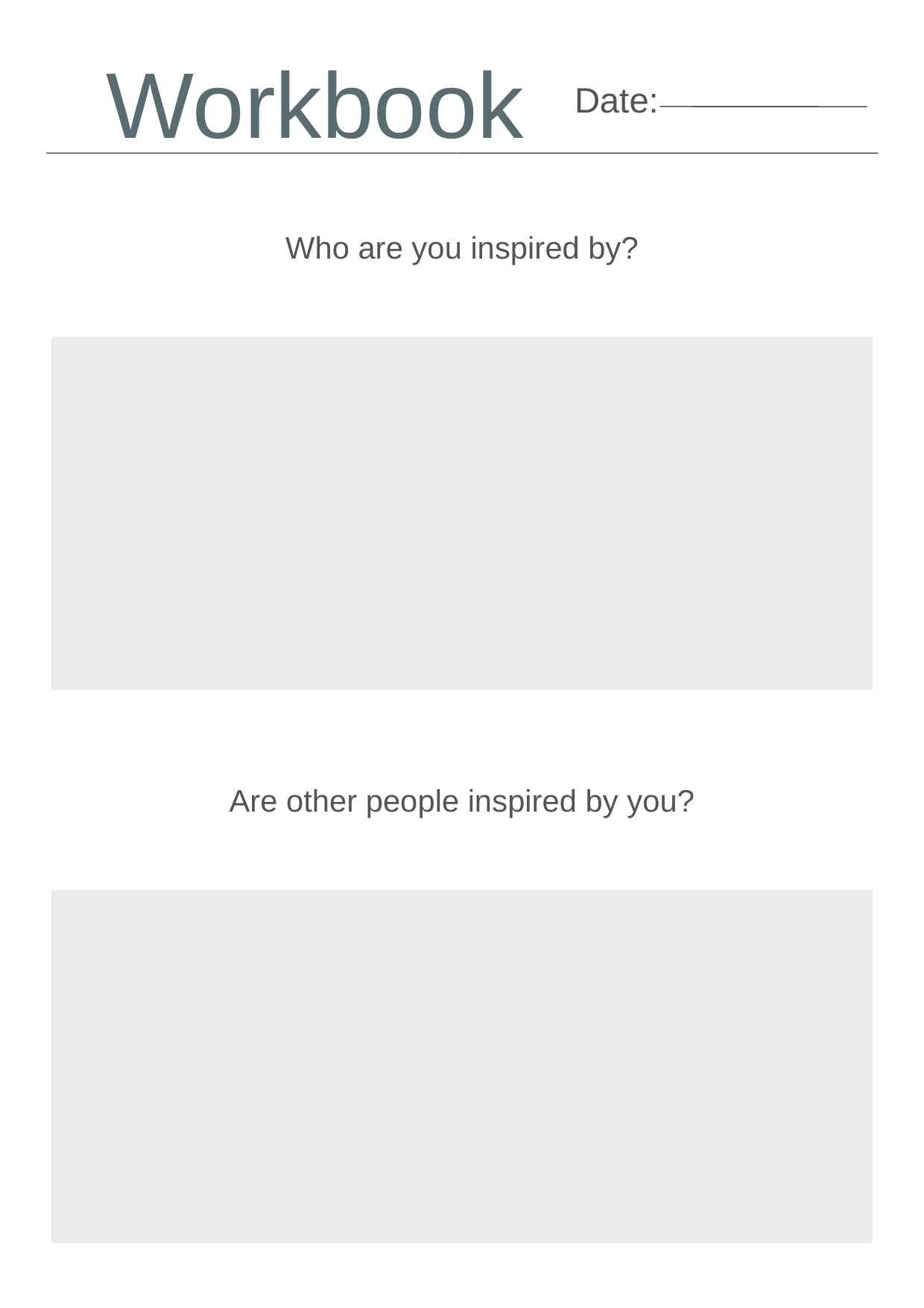

Workbook
Date:

Who are you inspired by?

Are other people inspired by you?